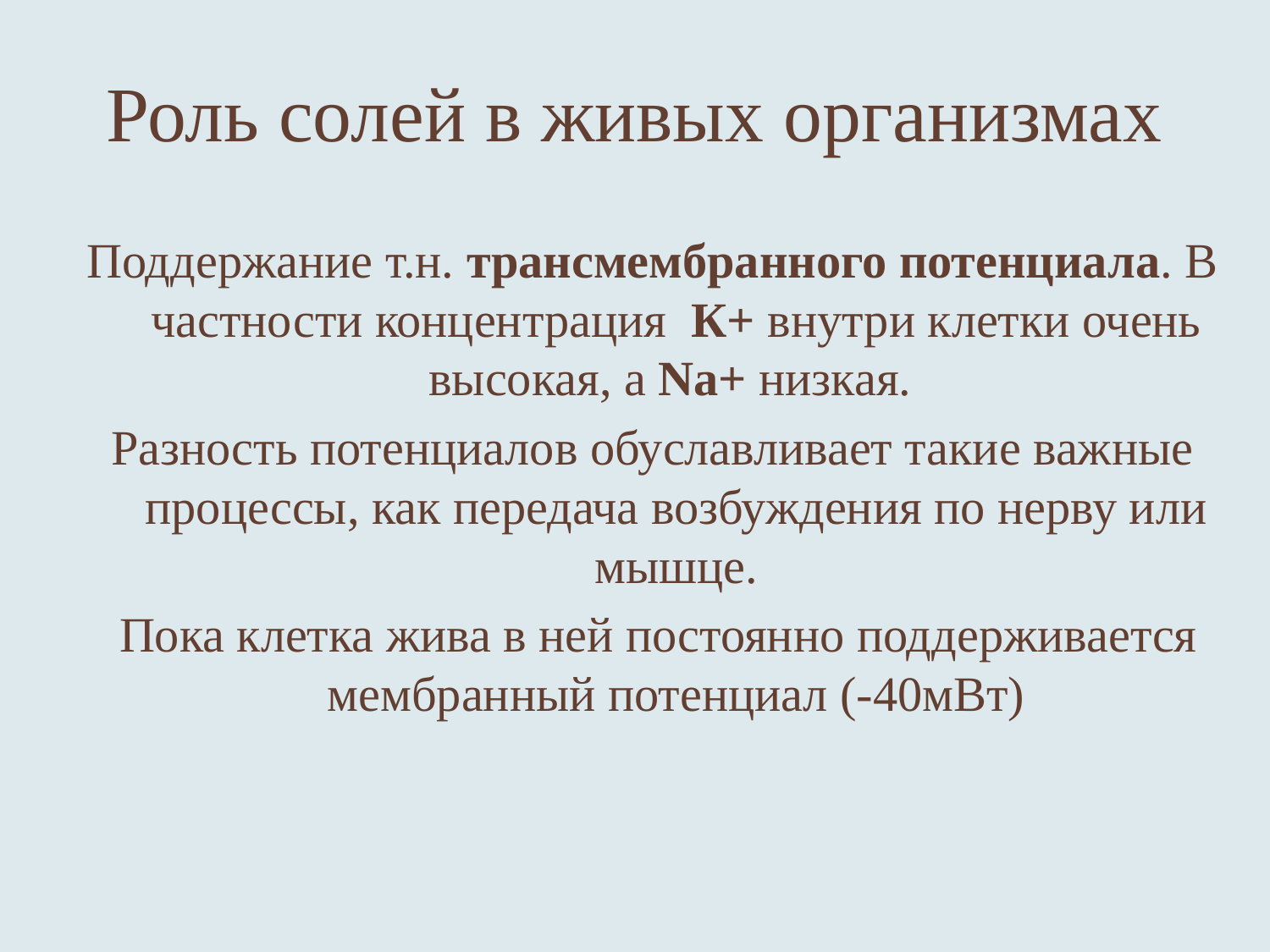

# Роль солей в живых организмах
Поддержание т.н. трансмембранного потенциала. В частности концентрация  К+ внутри клетки очень высокая, а Nа+ низкая.
Разность потенциалов обуславливает такие важные процессы, как передача возбуждения по нерву или мышце.
 Пока клетка жива в ней постоянно поддерживается мембранный потенциал (-40мВт)